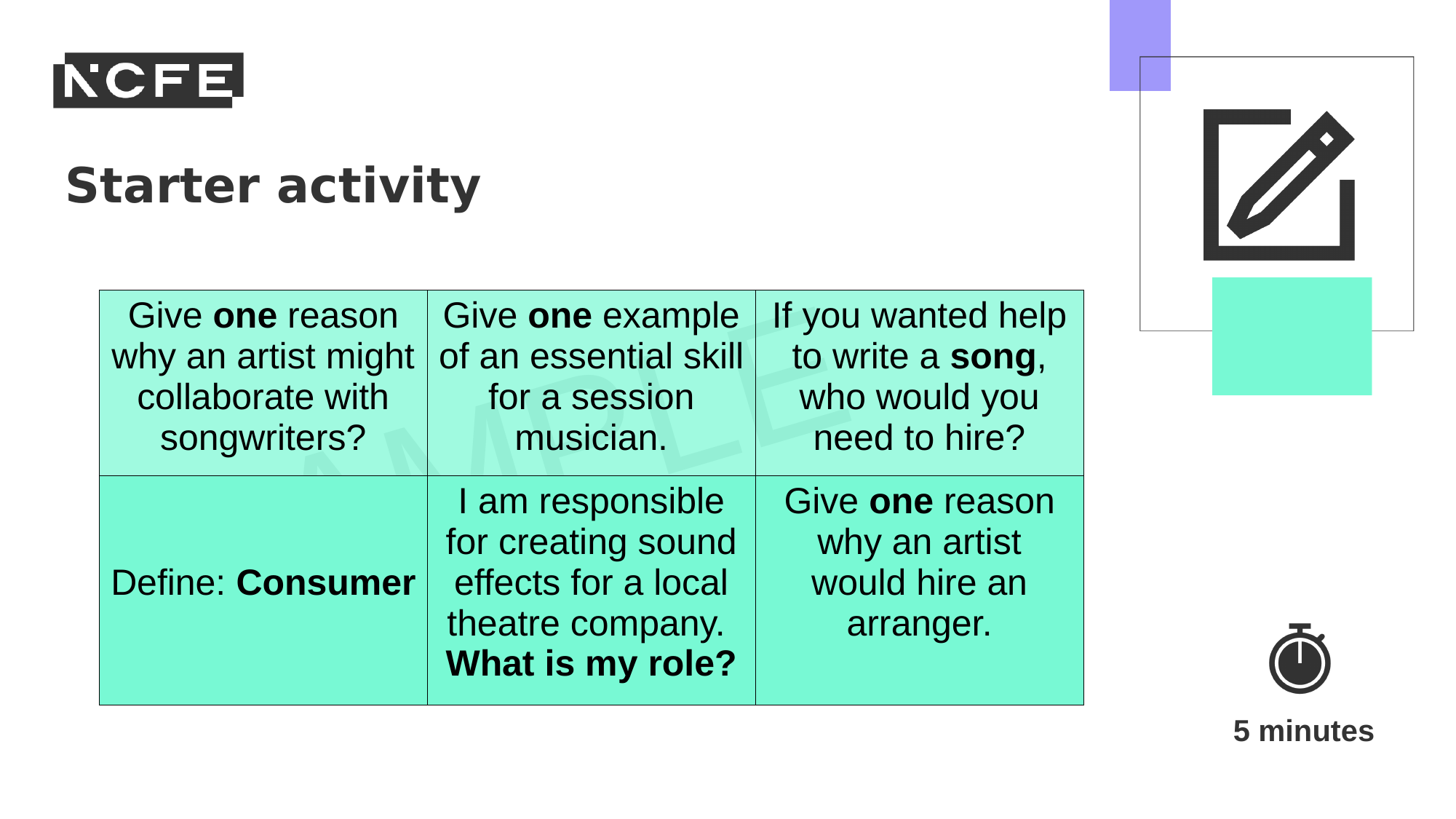

| Give one reason why an artist might collaborate with songwriters? | Give one example of an essential skill for a session musician. | If you wanted help to write a song, who would you need to hire? |
| --- | --- | --- |
| Define: Consumer | I am responsible for creating sound effects for a local theatre company. What is my role? | Give one reason why an artist would hire an arranger. |
5 minutes